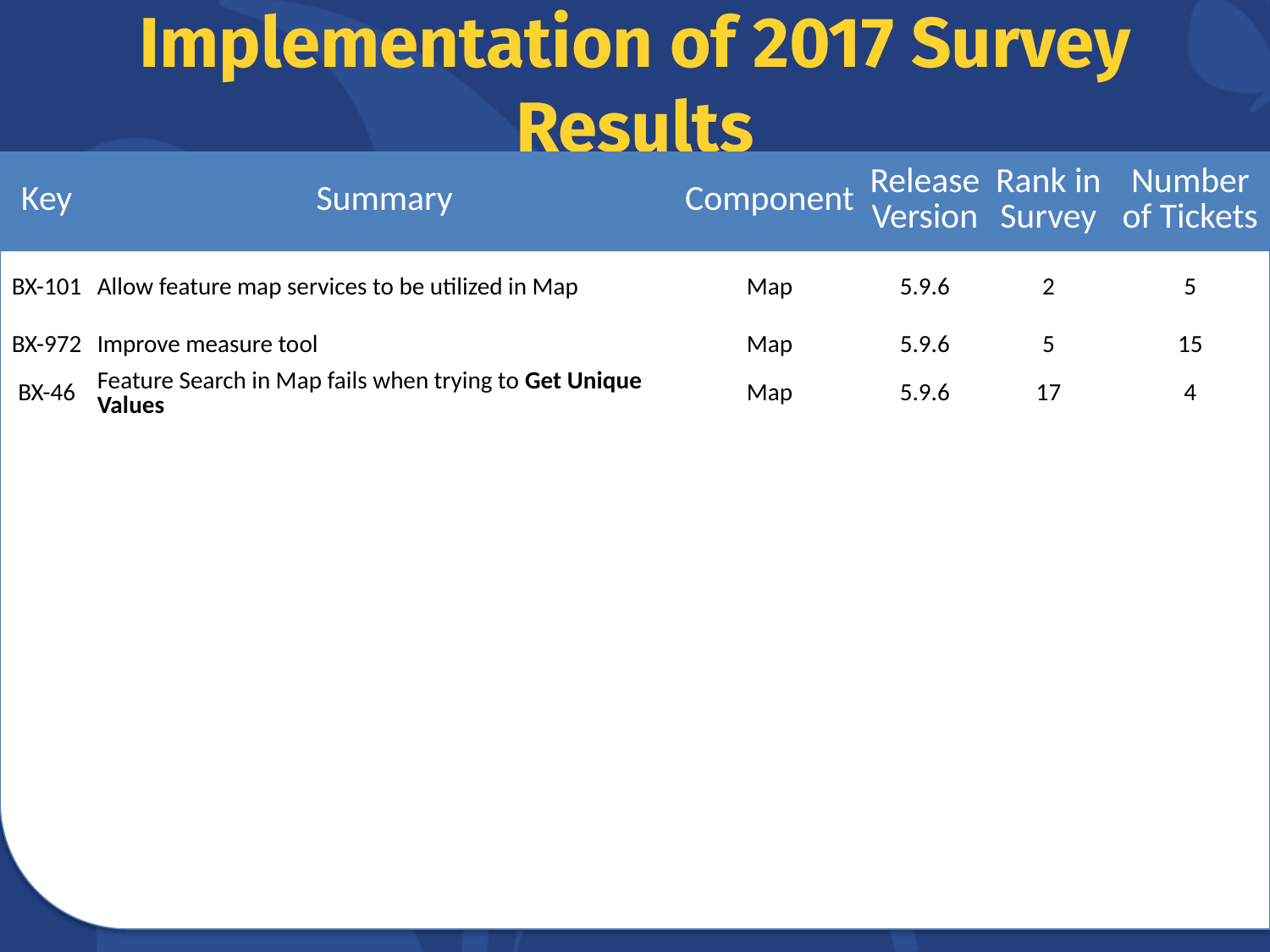

# Implementation of 2017 Survey Results
| Key | Summary | Component | Release Version | Rank in Survey | Number of Tickets |
| --- | --- | --- | --- | --- | --- |
| BX-101 | Allow feature map services to be utilized in Map | Map | 5.9.6 | 2 | 5 |
| BX-972 | Improve measure tool | Map | 5.9.6 | 5 | 15 |
| BX-46 | Feature Search in Map fails when trying to Get Unique Values | Map | 5.9.6 | 17 | 4 |
|  |  |  |  |  |  |
|  |  |  |  |  |  |
|  |  |  |  |  |  |
|  |  |  |  |  |  |
|  |  |  |  |  |  |
|  |  |  |  |  |  |
|  |  |  |  |  |  |
|  |  |  |  |  |  |
|  |  |  |  |  |  |
|  |  |  |  |  |  |